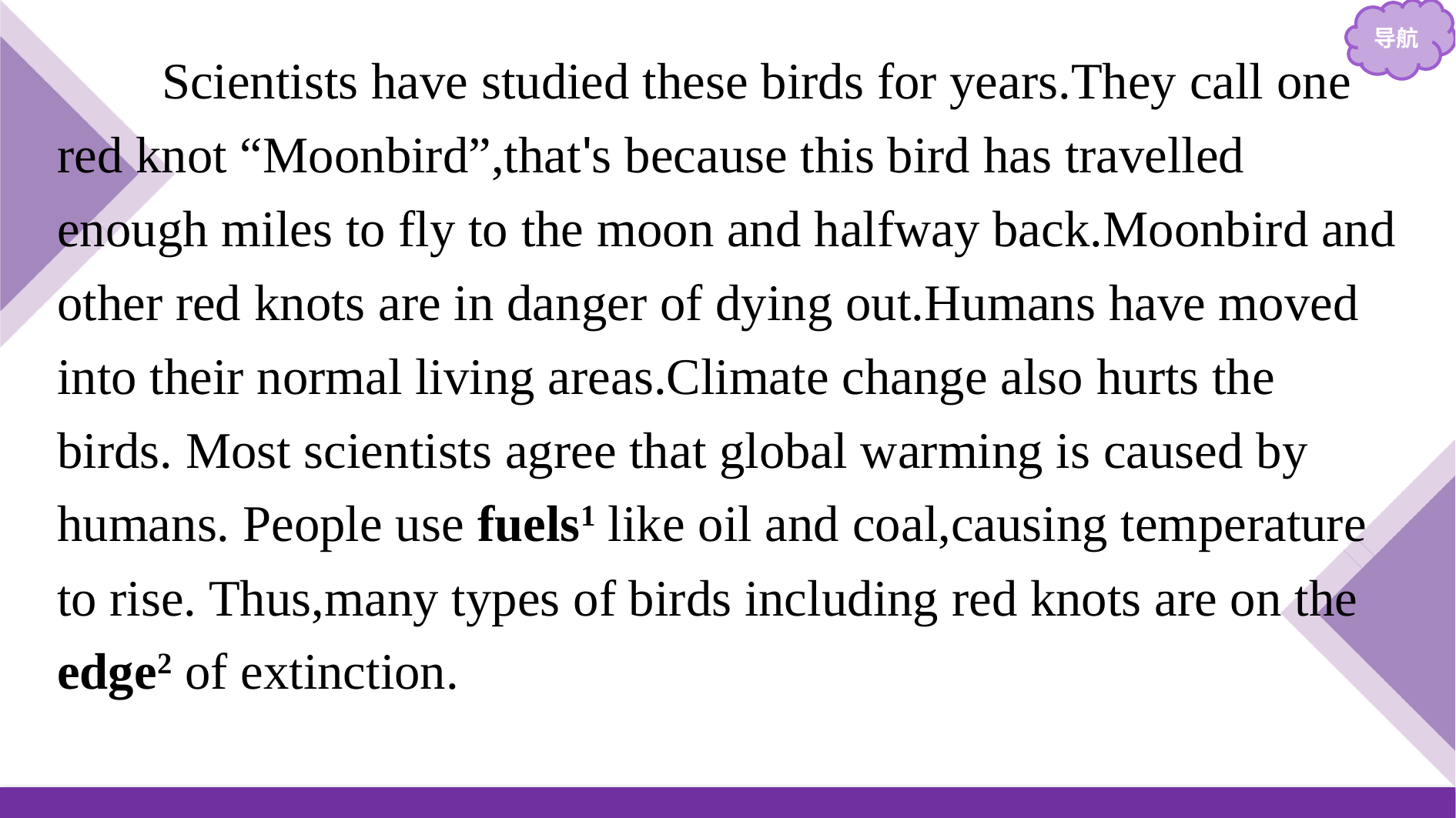

Scientists have studied these birds for years.They call one red knot “Moonbird”,that's because this bird has travelled enough miles to fly to the moon and halfway back.Moonbird and other red knots are in danger of dying out.Humans have moved into their normal living areas.Climate change also hurts the birds. Most scientists agree that global warming is caused by humans. People use fuels1 like oil and coal,causing temperature to rise. Thus,many types of birds including red knots are on the edge2 of extinction.